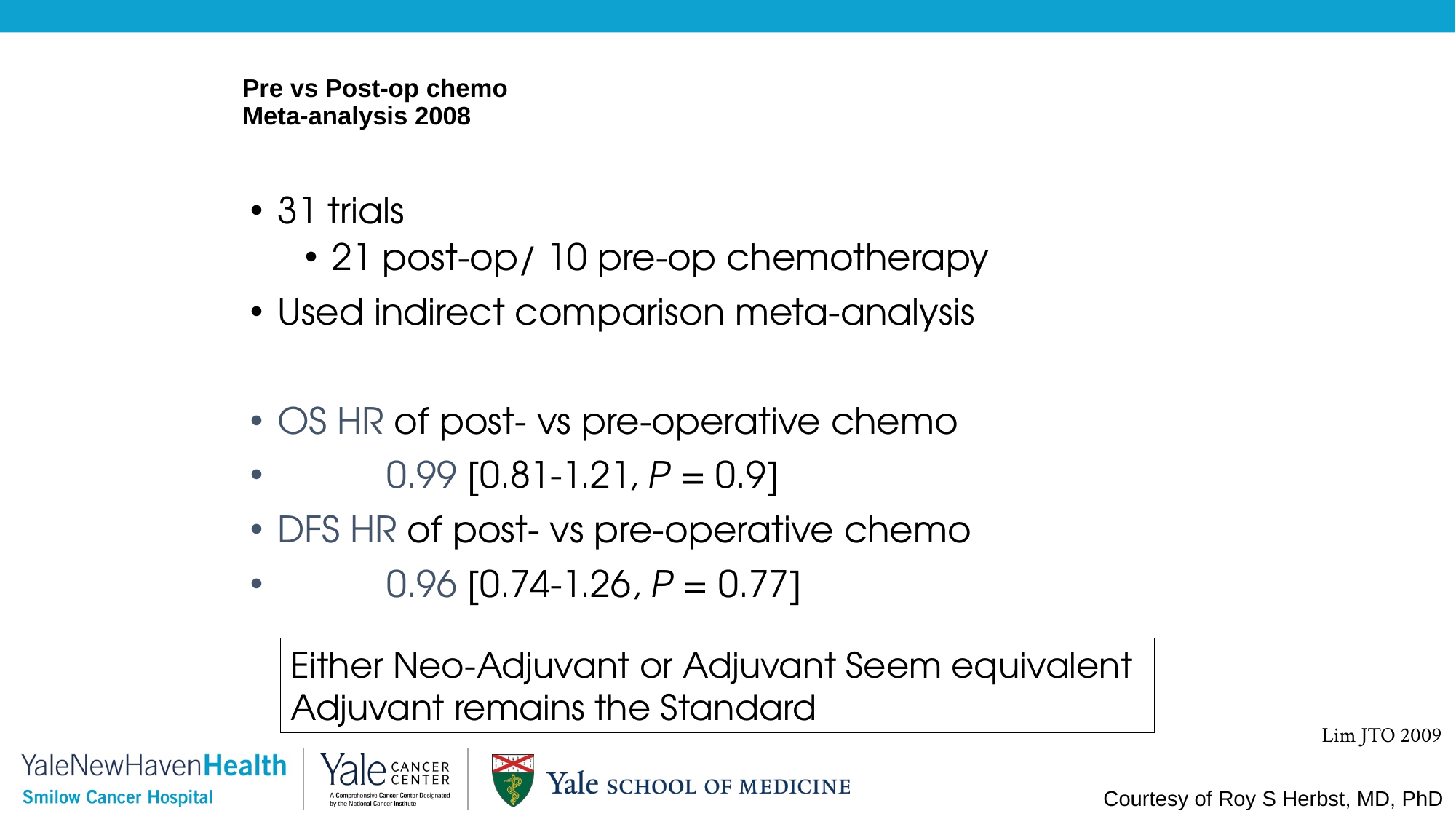

Pre vs Post-op chemo
Meta-analysis 2008
31 trials
21 post-op/ 10 pre-op chemotherapy
Used indirect comparison meta-analysis

OS HR of post- vs pre-operative chemo
	0.99 [0.81-1.21, P = 0.9]
DFS HR of post- vs pre-operative chemo
	0.96 [0.74-1.26, P = 0.77]
Either Neo-Adjuvant or Adjuvant Seem equivalent
Adjuvant remains the Standard
Lim JTO 2009
Courtesy of Roy S Herbst, MD, PhD